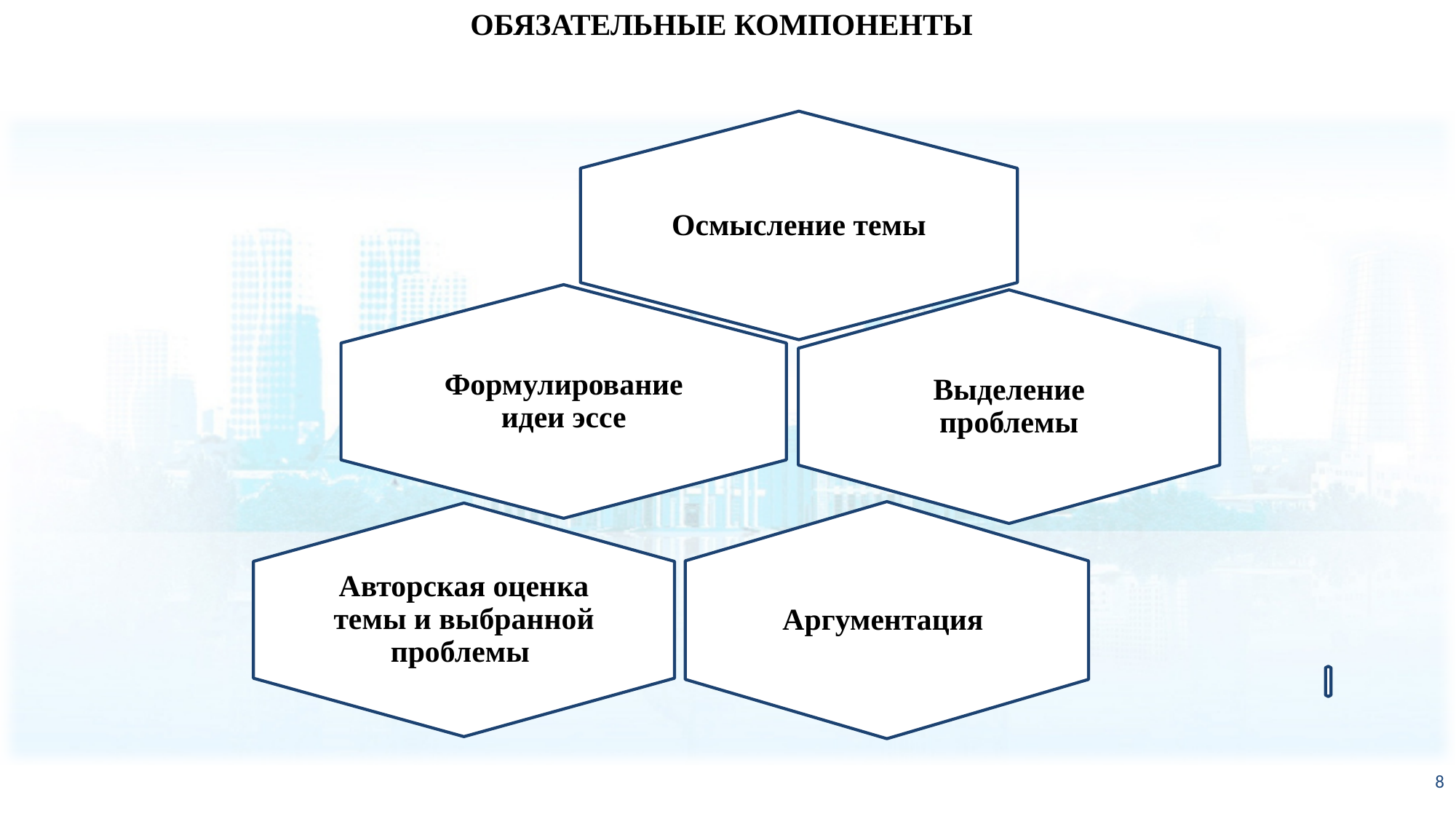

ОБЯЗАТЕЛЬНЫЕ КОМПОНЕНТЫ

Осмысление темы

Формулирование идеи эссе
Выделение проблемы
Аргументация
Авторская оценка темы и выбранной проблемы
8